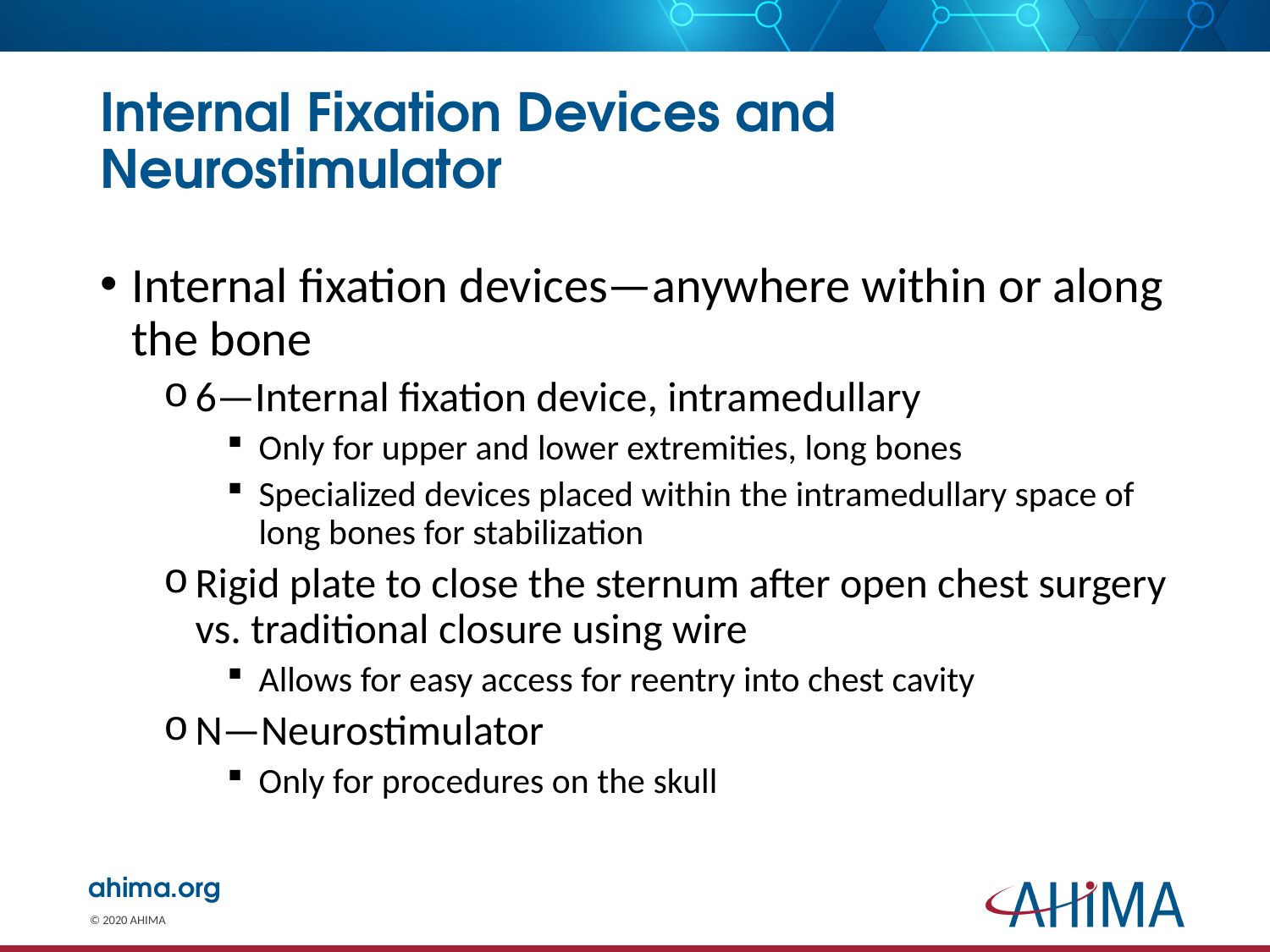

# Internal Fixation Devices and Neurostimulator
Internal fixation devices—anywhere within or along the bone
6—Internal fixation device, intramedullary
Only for upper and lower extremities, long bones
Specialized devices placed within the intramedullary space of long bones for stabilization
Rigid plate to close the sternum after open chest surgery vs. traditional closure using wire
Allows for easy access for reentry into chest cavity
N—Neurostimulator
Only for procedures on the skull